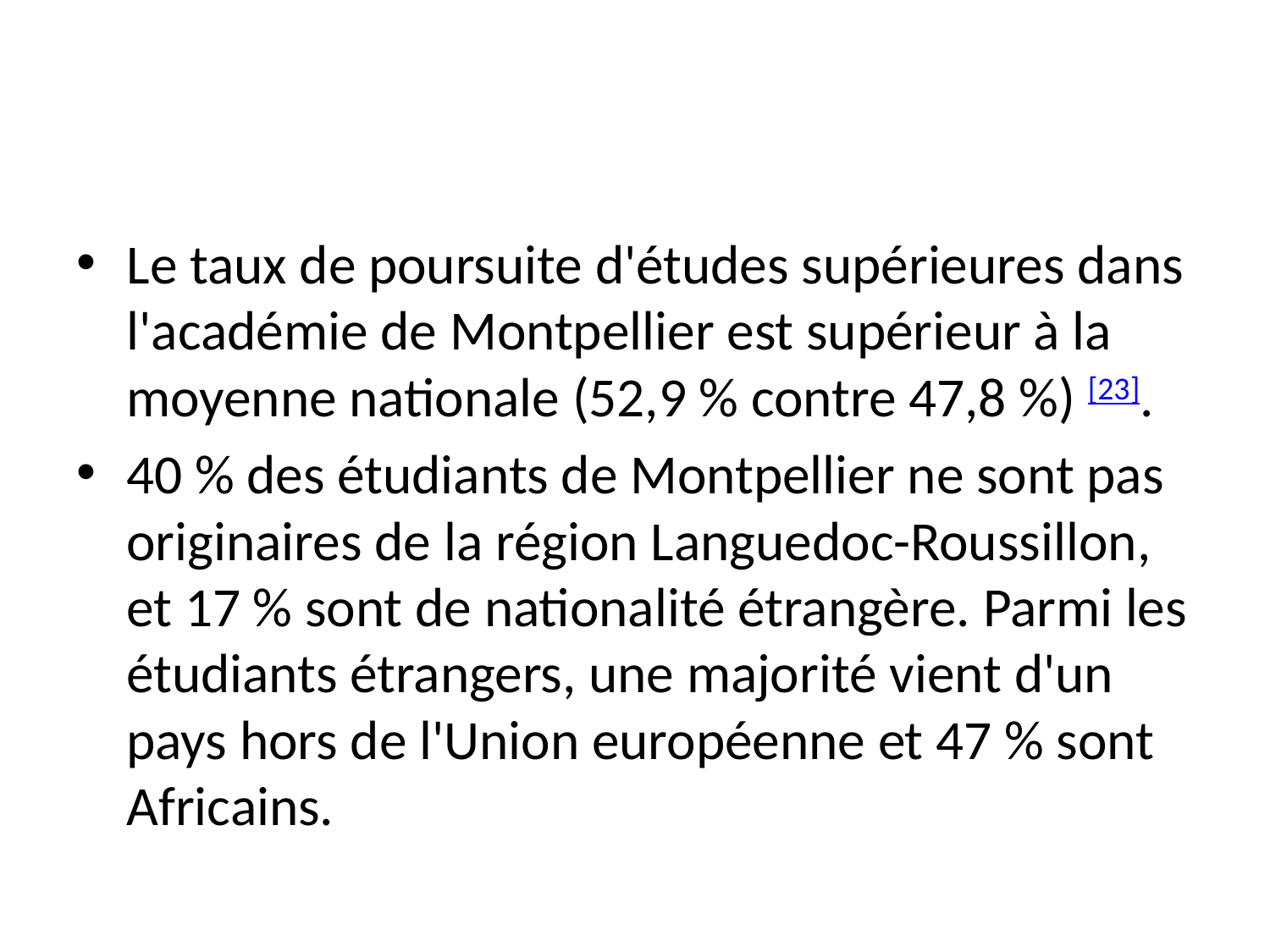

#
Le taux de poursuite d'études supérieures dans l'académie de Montpellier est supérieur à la moyenne nationale (52,9 % contre 47,8 %) [23].
40 % des étudiants de Montpellier ne sont pas originaires de la région Languedoc-Roussillon, et 17 % sont de nationalité étrangère. Parmi les étudiants étrangers, une majorité vient d'un pays hors de l'Union européenne et 47 % sont Africains.